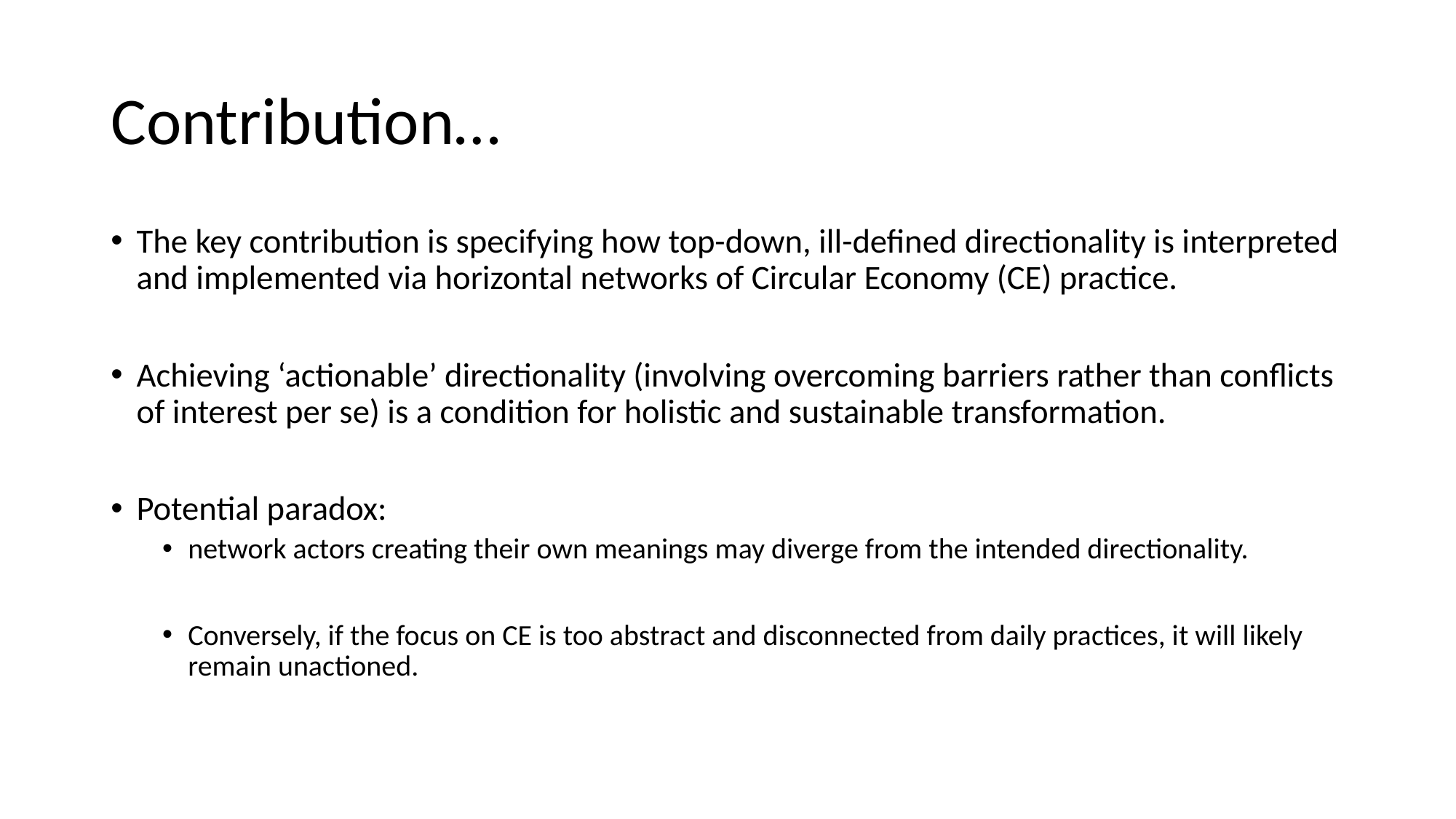

# Contribution…
The key contribution is specifying how top-down, ill-defined directionality is interpreted and implemented via horizontal networks of Circular Economy (CE) practice.

Achieving ‘actionable’ directionality (involving overcoming barriers rather than conflicts of interest per se) is a condition for holistic and sustainable transformation.

Potential paradox:
network actors creating their own meanings may diverge from the intended directionality.

Conversely, if the focus on CE is too abstract and disconnected from daily practices, it will likely remain unactioned.